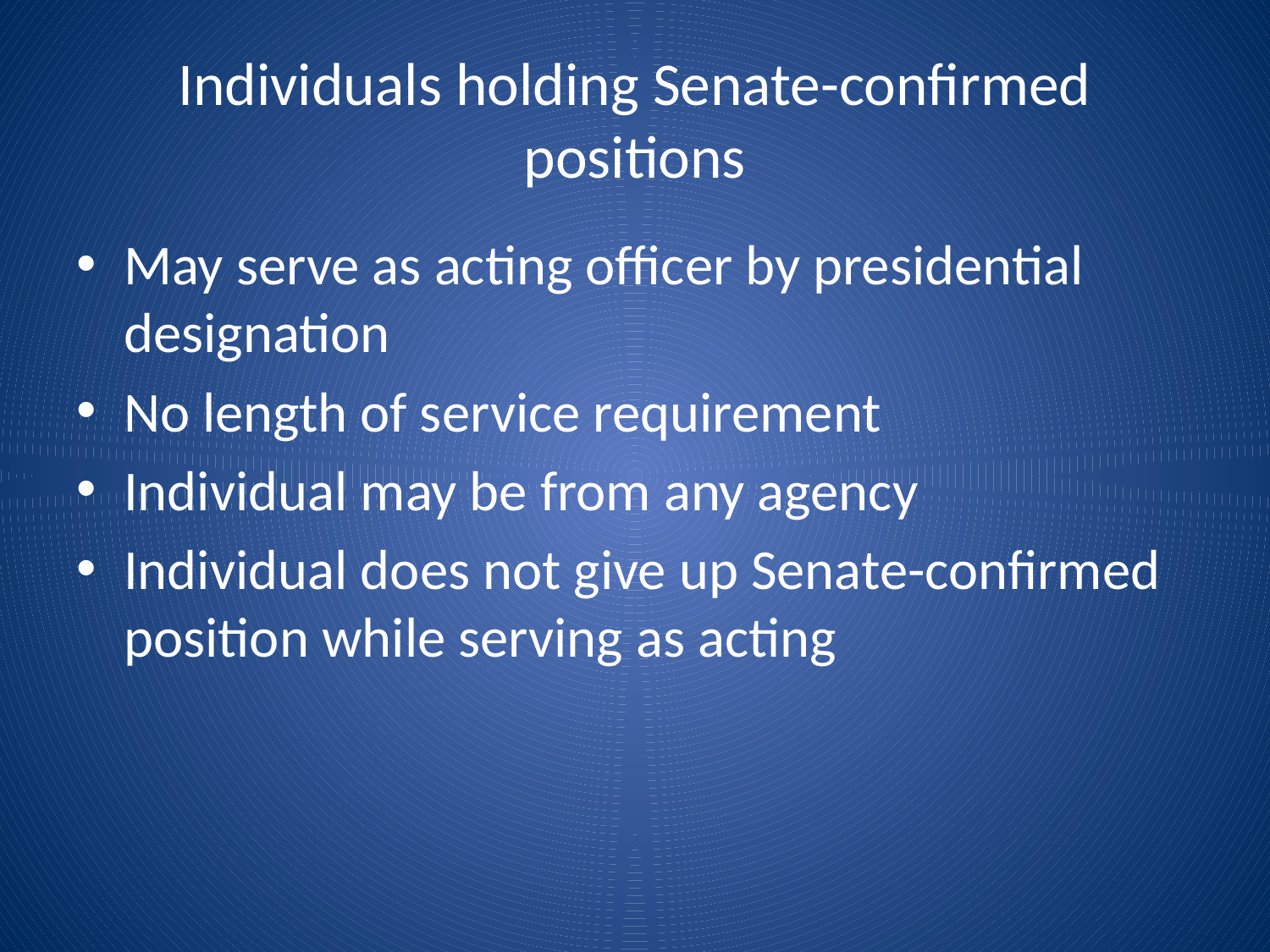

# Individuals holding Senate-confirmed positions
May serve as acting officer by presidential designation
No length of service requirement
Individual may be from any agency
Individual does not give up Senate-confirmed position while serving as acting